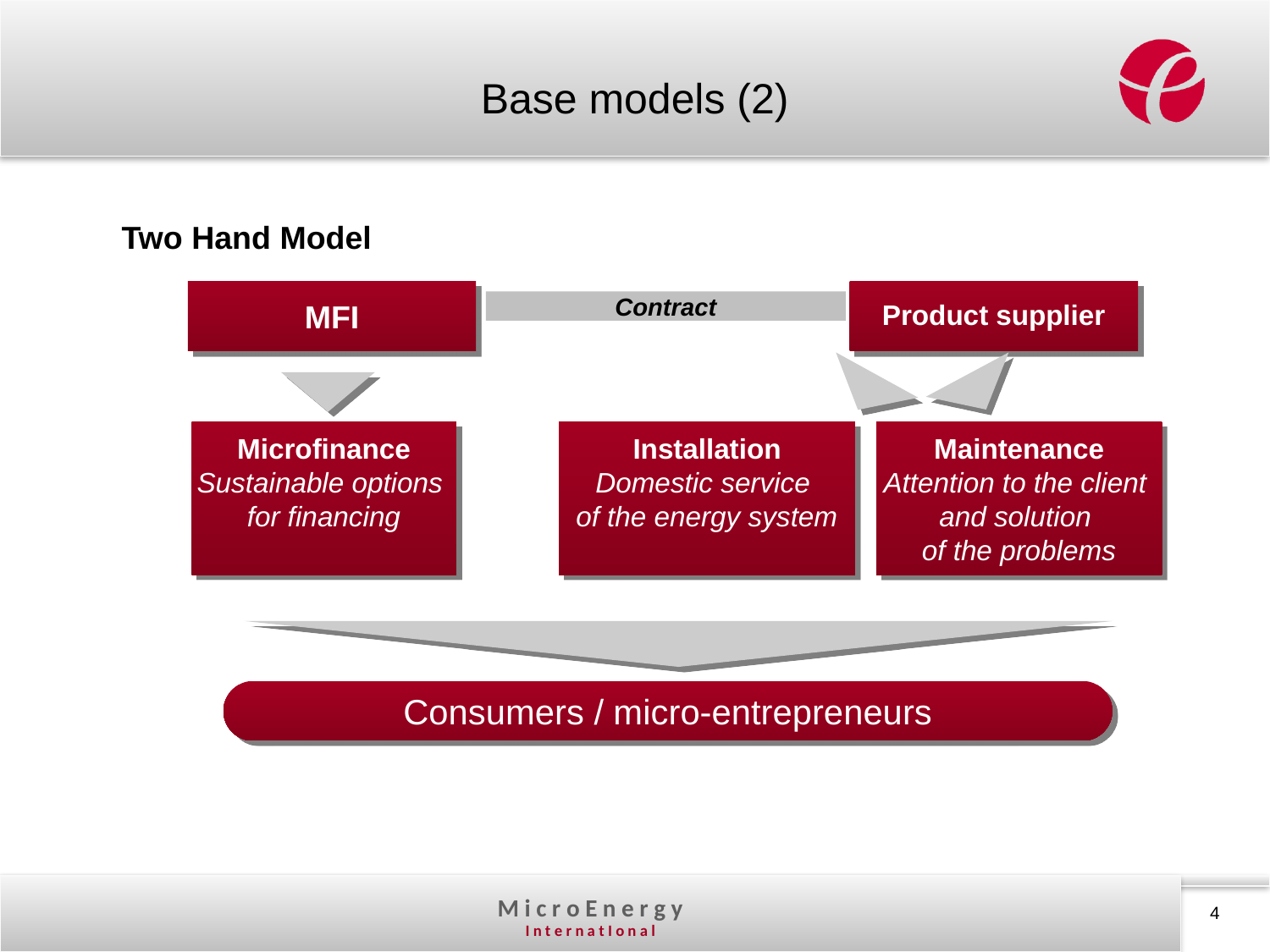

Base models (2)
Two Hand Model
MFI
Product supplier
Contract

Microfinance
Sustainable options
for financing

Installation
Domestic service
of the energy system

Maintenance
Attention to the client
and solution
of the problems

Consumers / micro-entrepreneurs